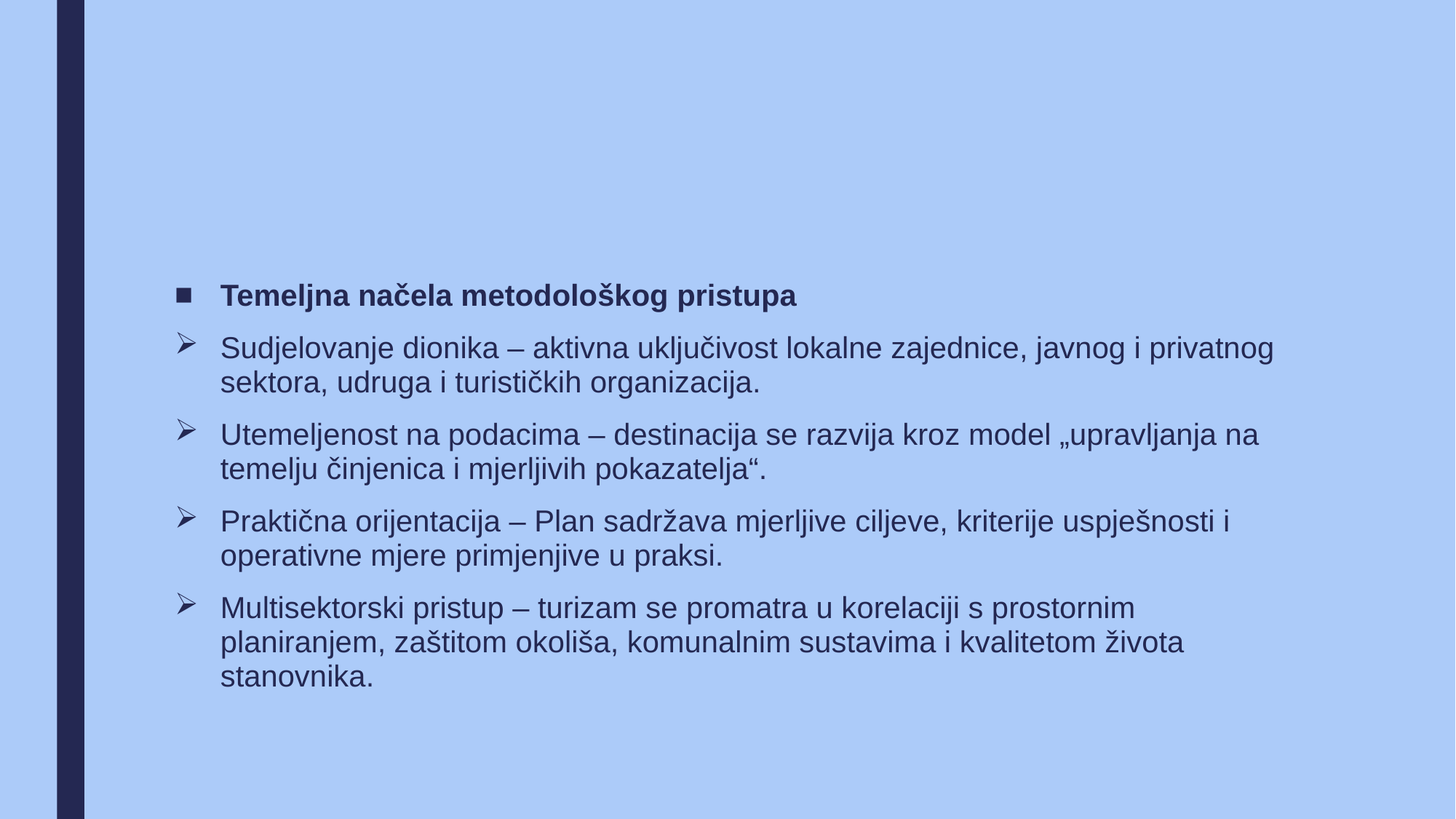

Temeljna načela metodološkog pristupa
Sudjelovanje dionika – aktivna uključivost lokalne zajednice, javnog i privatnog sektora, udruga i turističkih organizacija.
Utemeljenost na podacima – destinacija se razvija kroz model „upravljanja na temelju činjenica i mjerljivih pokazatelja“.
Praktična orijentacija – Plan sadržava mjerljive ciljeve, kriterije uspješnosti i operativne mjere primjenjive u praksi.
Multisektorski pristup – turizam se promatra u korelaciji s prostornim planiranjem, zaštitom okoliša, komunalnim sustavima i kvalitetom života stanovnika.